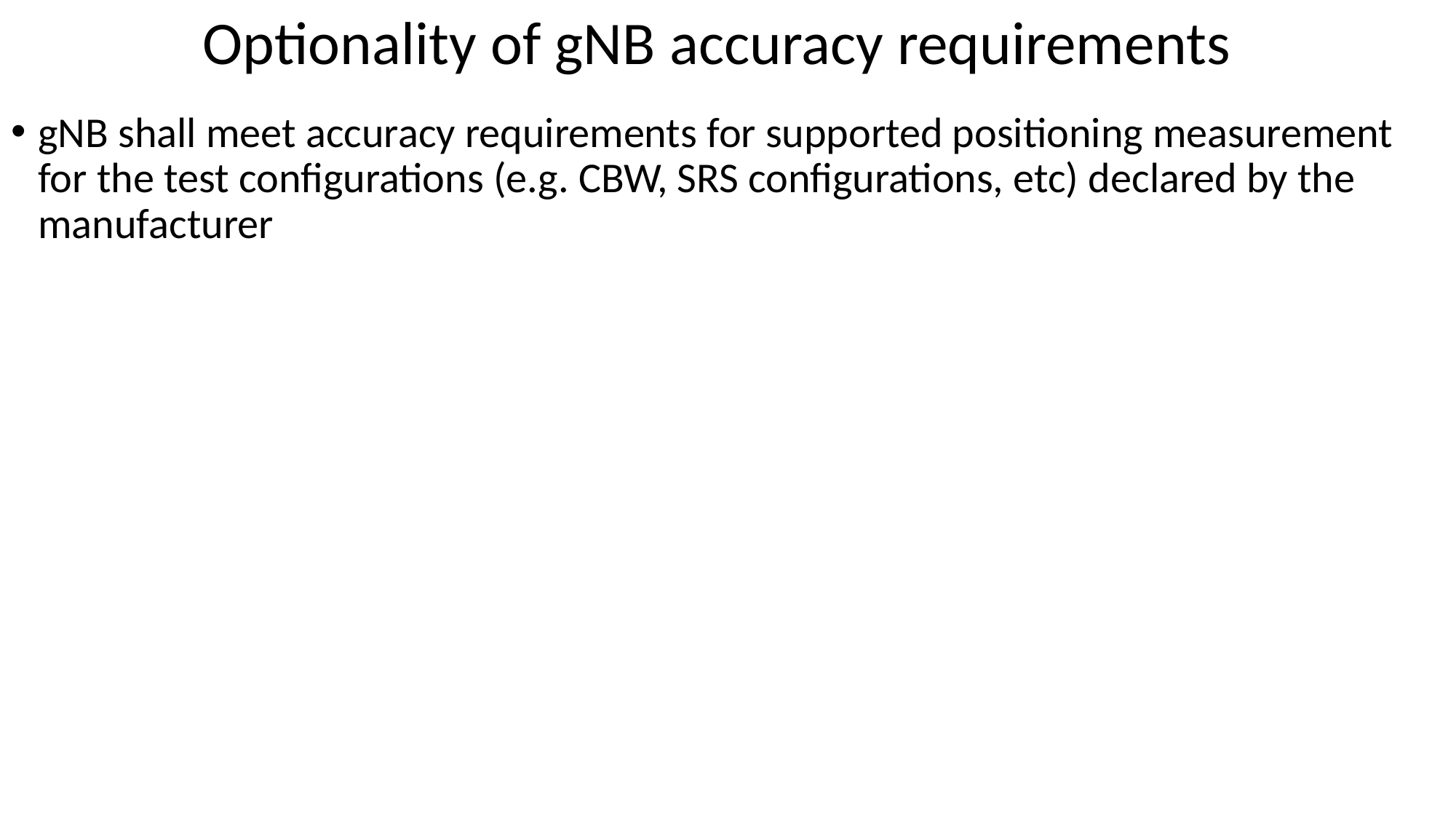

# Optionality of gNB accuracy requirements
gNB shall meet accuracy requirements for supported positioning measurement for the test configurations (e.g. CBW, SRS configurations, etc) declared by the manufacturer